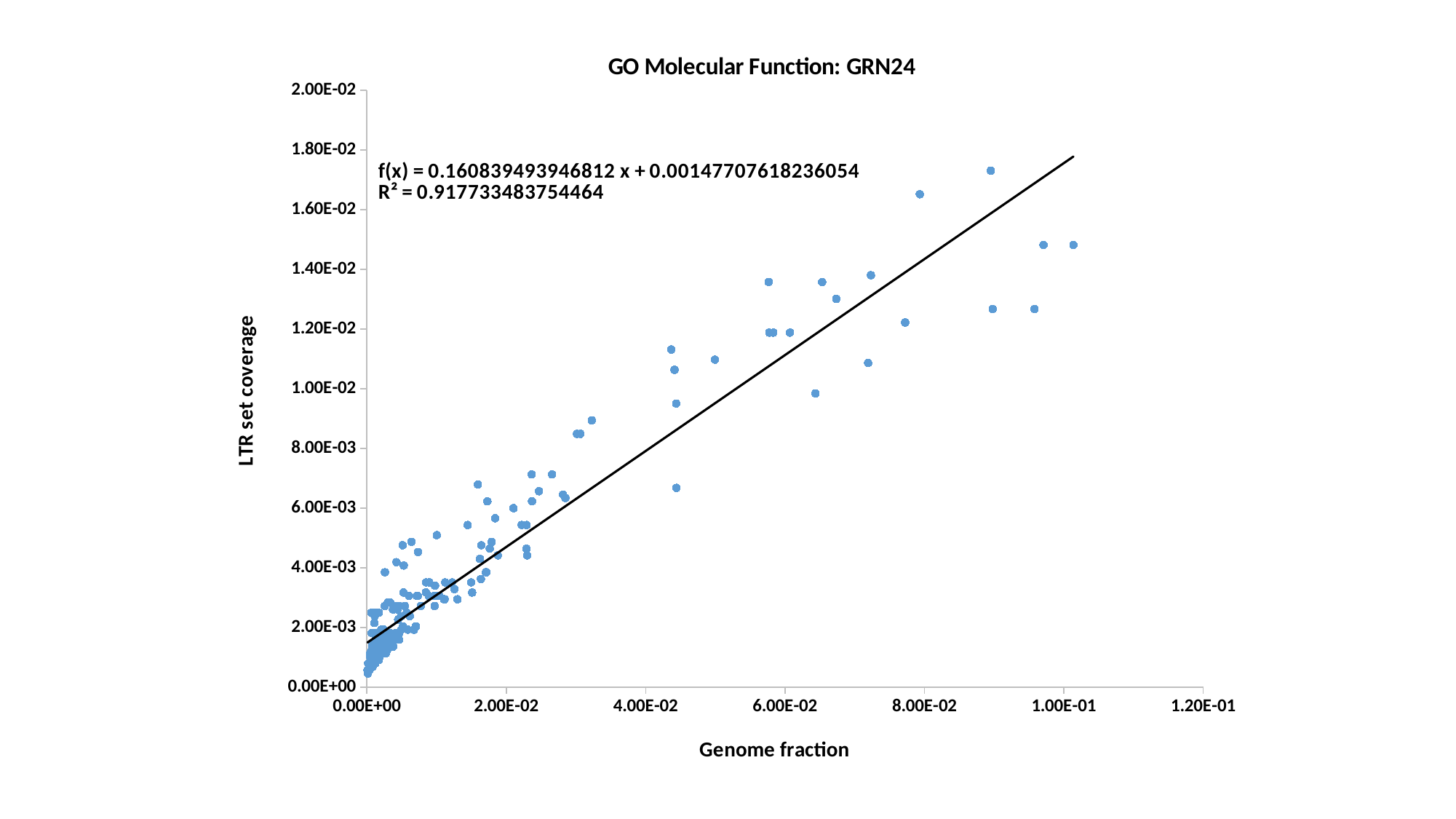

### Chart: GO Molecular Function: GRN24

| Category | LTR fraction |
|---|---|